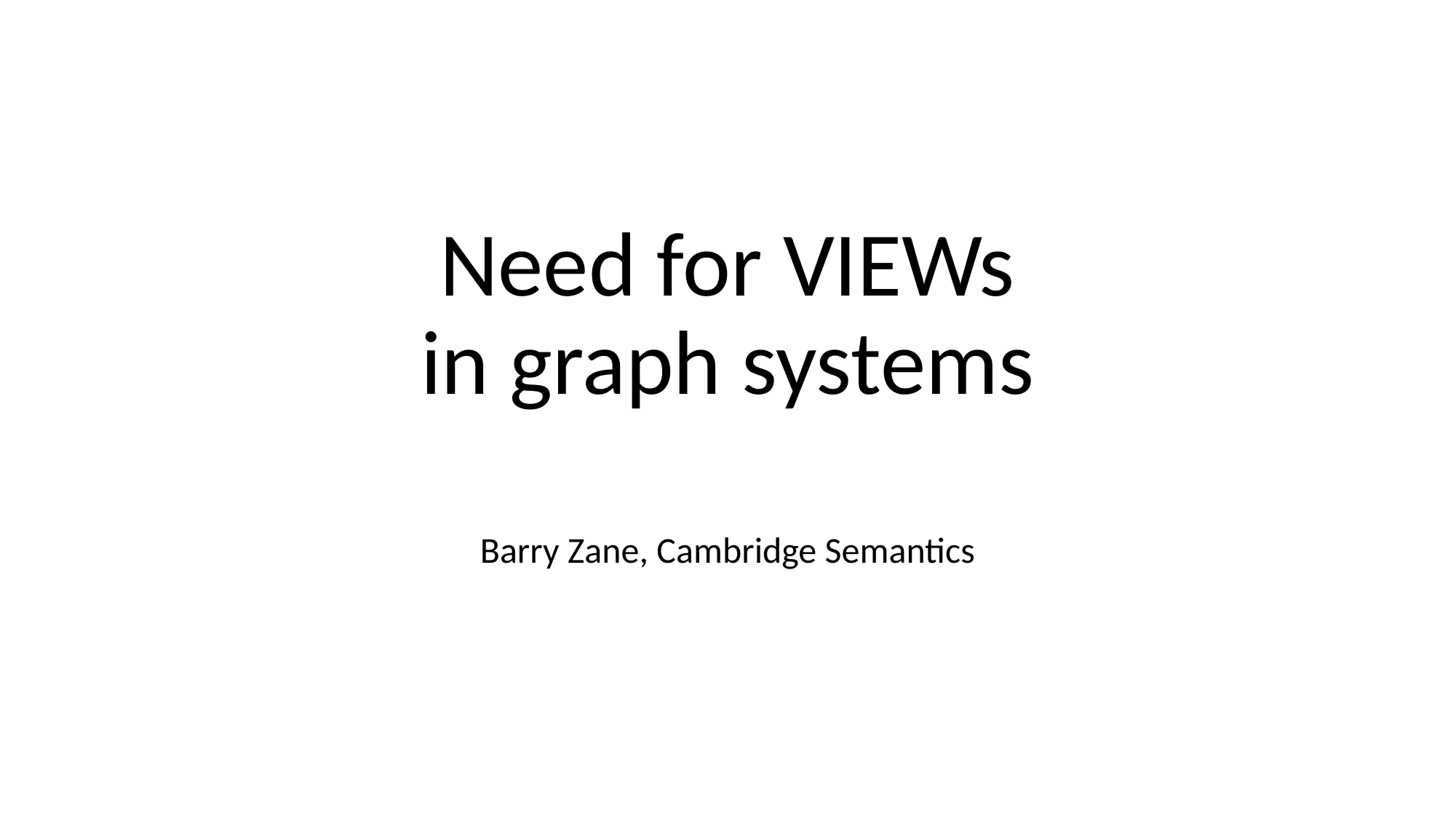

# Need for VIEWs in graph systems
Barry Zane, Cambridge Semantics